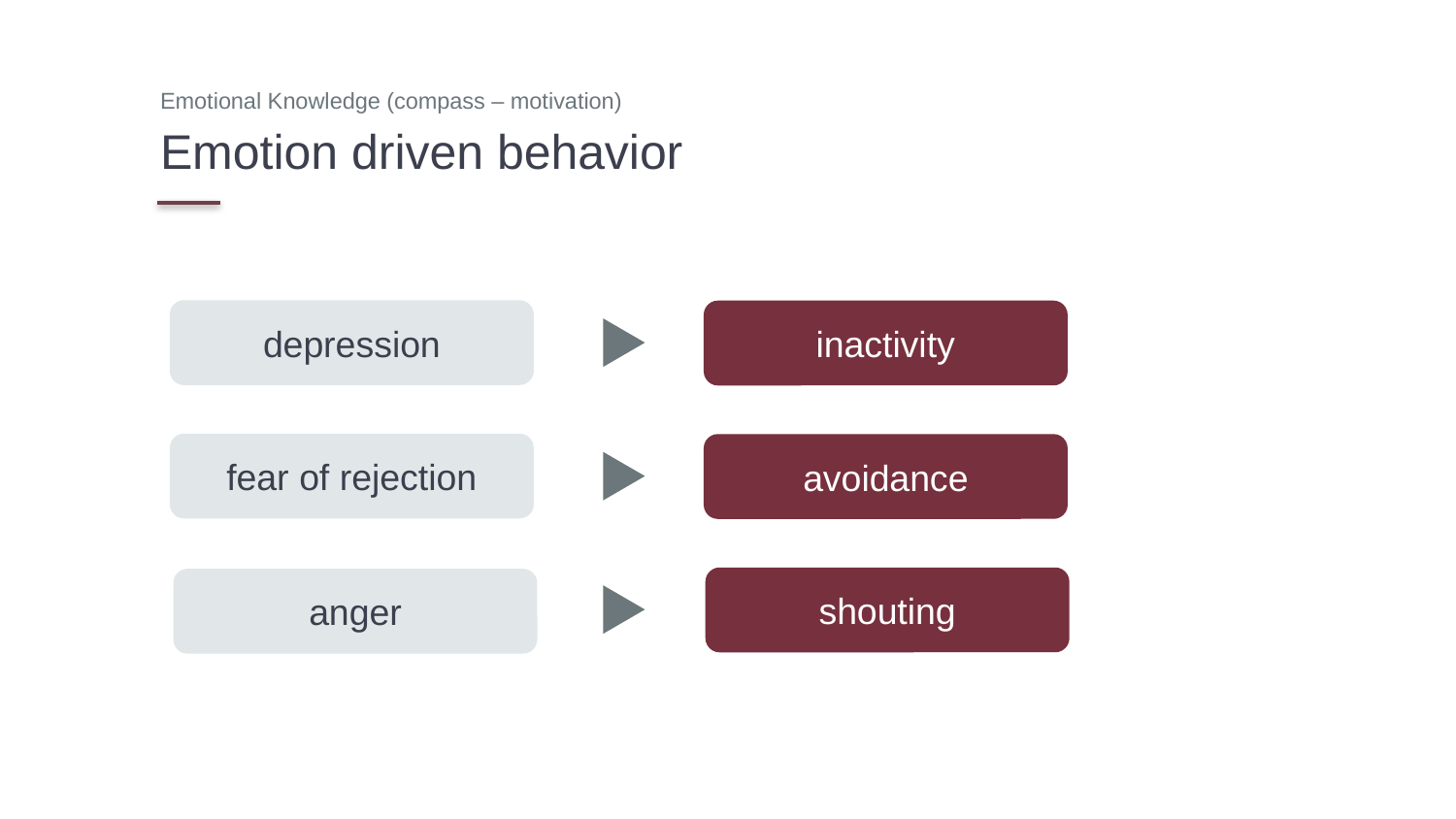

Emotional Knowledge (compass – motivation)
# Emotion driven behavior
depression
inactivity

fear of rejection
avoidance

shouting
anger